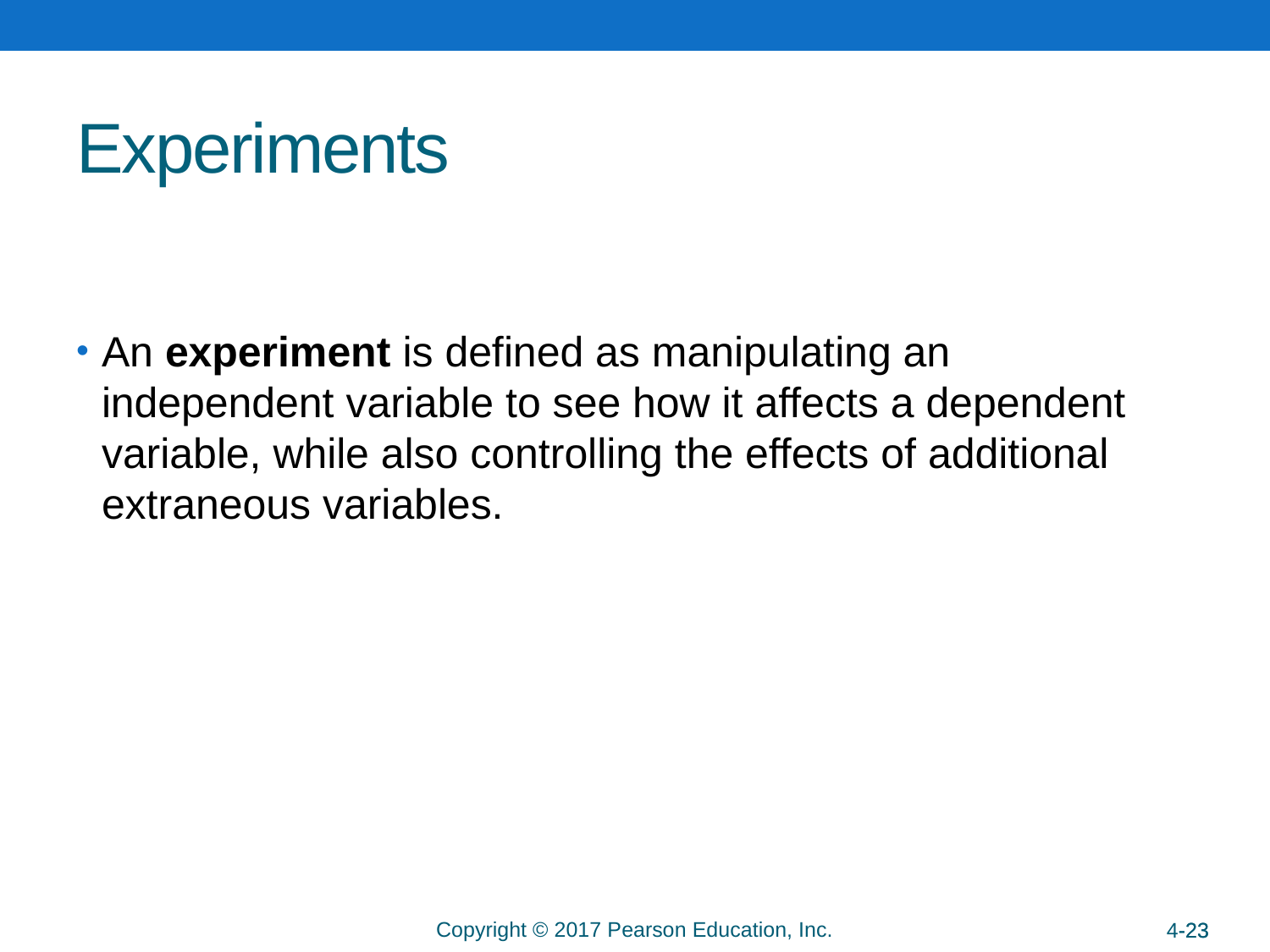

# Experiments
An experiment is defined as manipulating an independent variable to see how it affects a dependent variable, while also controlling the effects of additional extraneous variables.

4-23